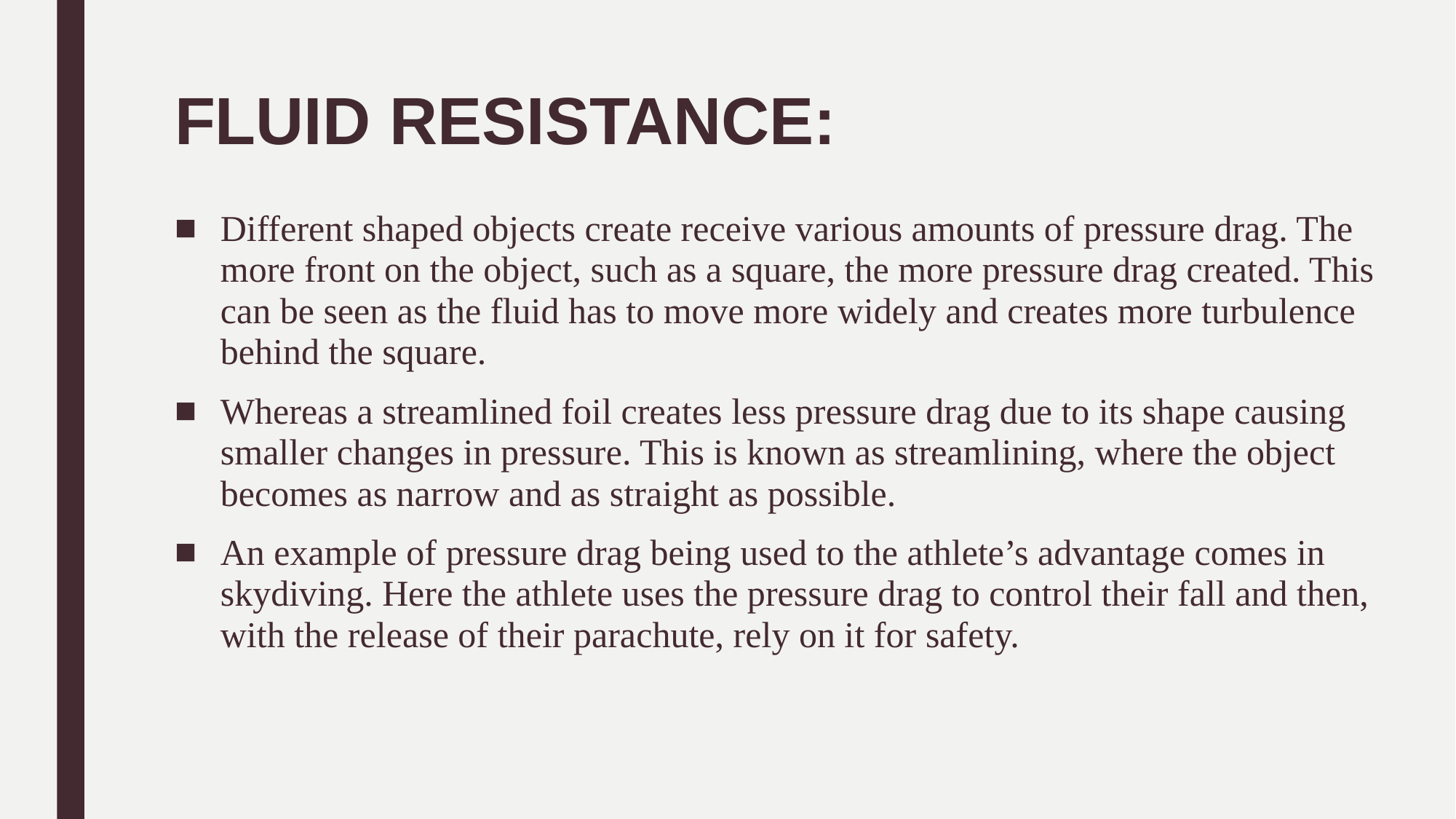

# FLUID RESISTANCE:
Different shaped objects create receive various amounts of pressure drag. The more front on the object, such as a square, the more pressure drag created. This can be seen as the fluid has to move more widely and creates more turbulence behind the square.
Whereas a streamlined foil creates less pressure drag due to its shape causing smaller changes in pressure. This is known as streamlining, where the object becomes as narrow and as straight as possible.
An example of pressure drag being used to the athlete’s advantage comes in skydiving. Here the athlete uses the pressure drag to control their fall and then, with the release of their parachute, rely on it for safety.